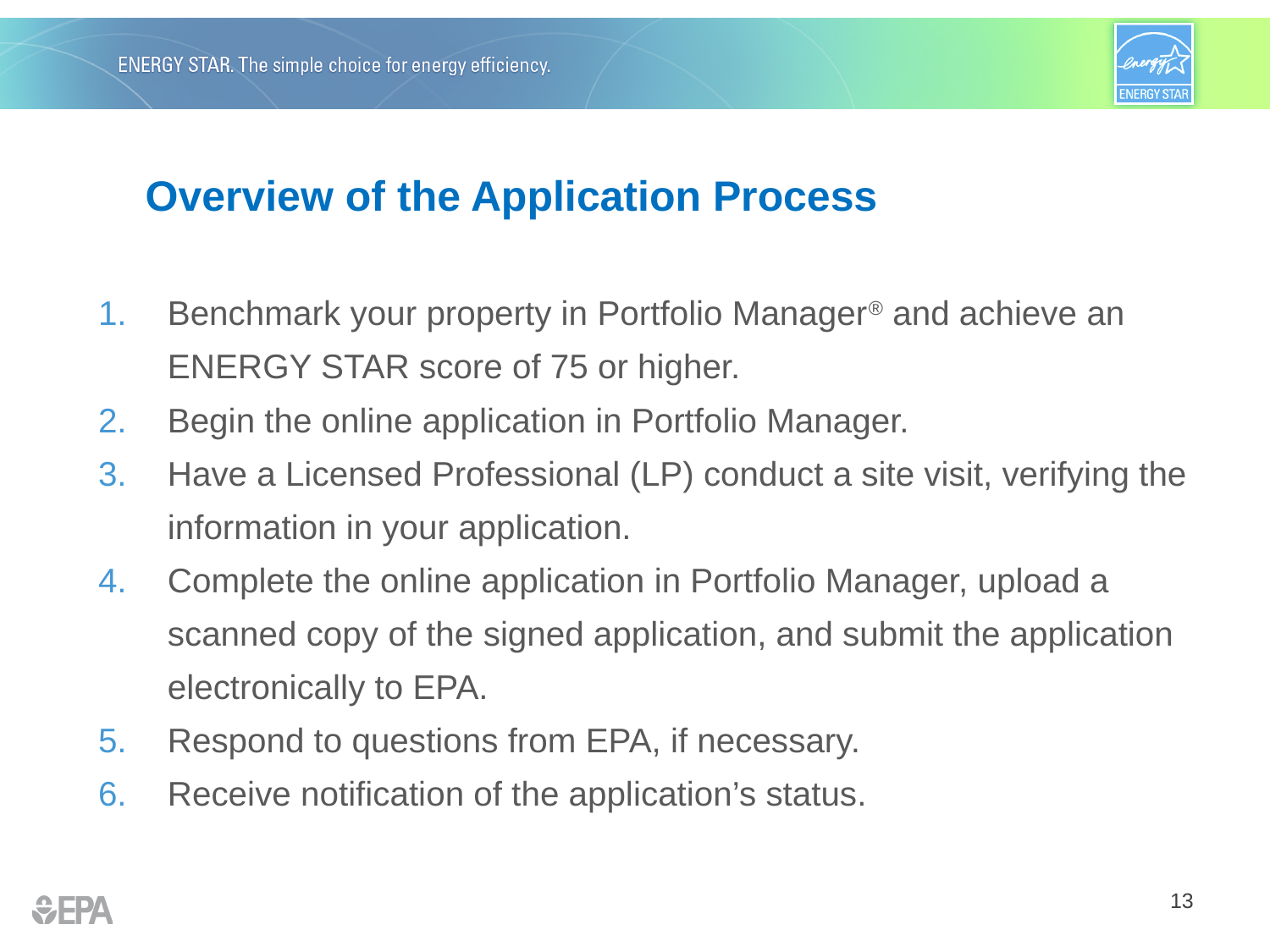

# Overview of the Application Process
Benchmark your property in Portfolio Manager® and achieve an ENERGY STAR score of 75 or higher.
Begin the online application in Portfolio Manager.
Have a Licensed Professional (LP) conduct a site visit, verifying the information in your application.
Complete the online application in Portfolio Manager, upload a scanned copy of the signed application, and submit the application electronically to EPA.
Respond to questions from EPA, if necessary.
Receive notification of the application’s status.
13